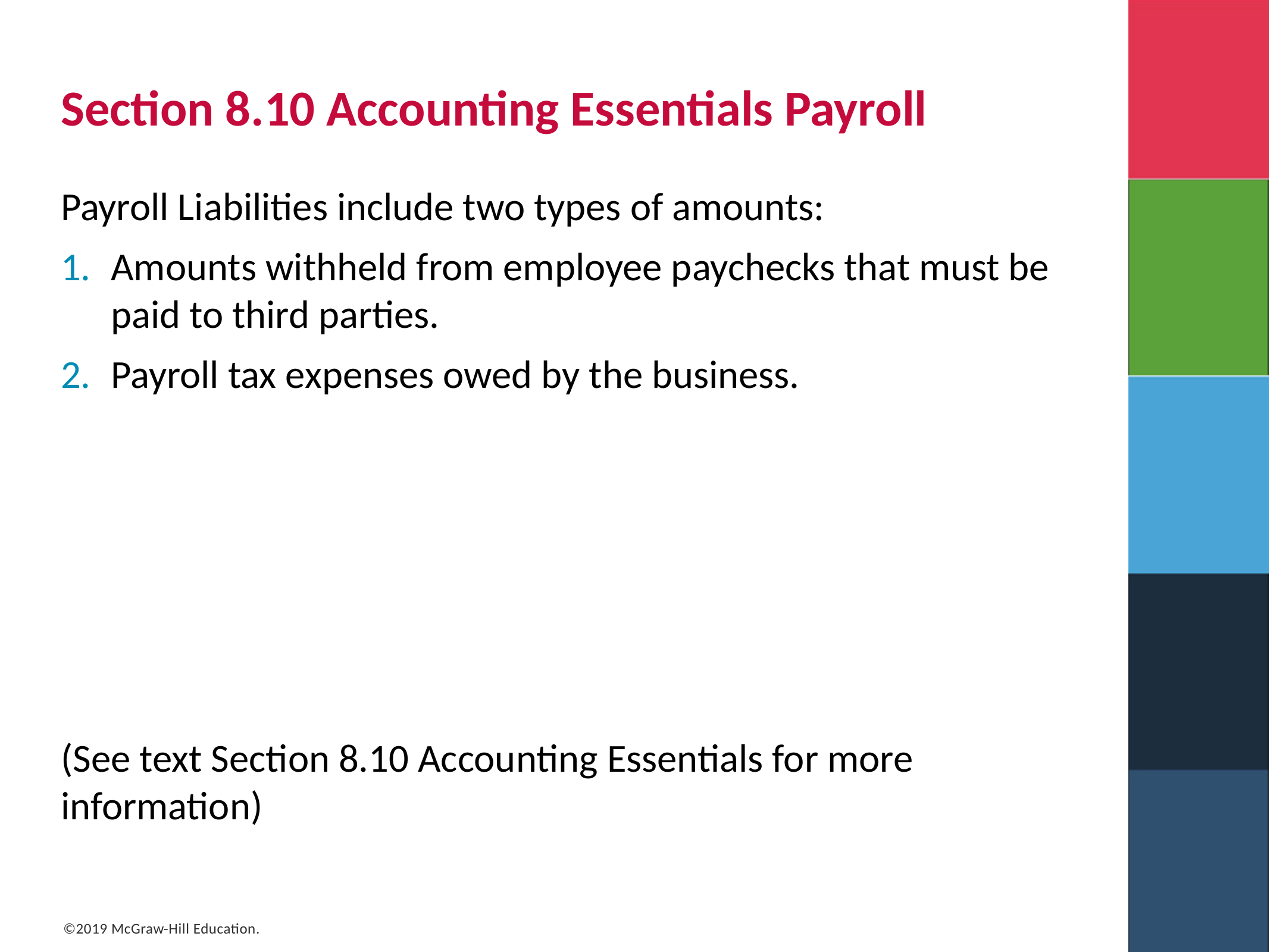

# Section 8.10 Accounting Essentials Payroll
Payroll Liabilities include two types of amounts:
Amounts withheld from employee paychecks that must be paid to third parties.
Payroll tax expenses owed by the business.
(See text Section 8.10 Accounting Essentials for more information)